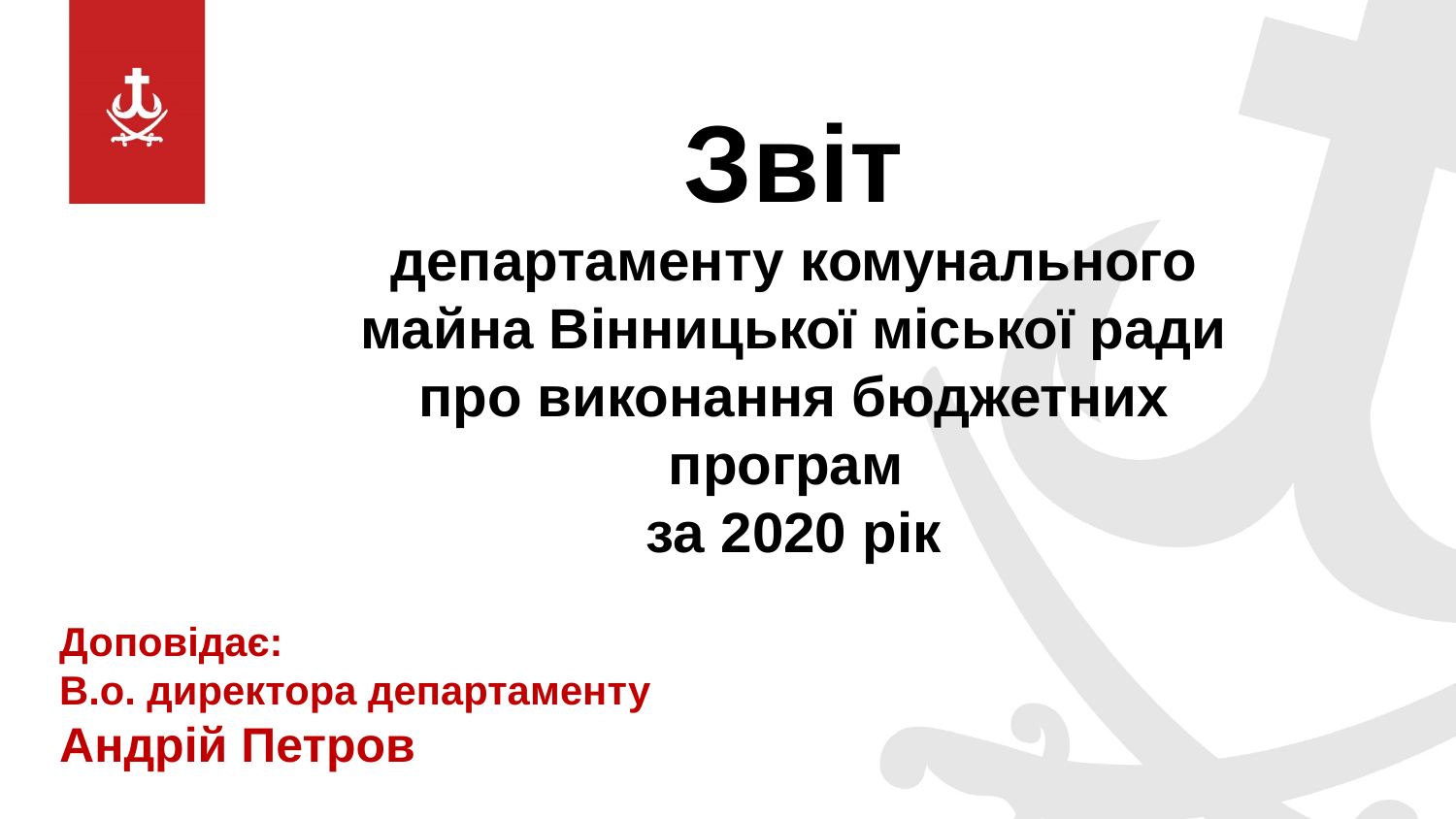

Звіт
департаменту комунального майна Вінницької міської ради про виконання бюджетних програм
за 2020 рік
Доповідає:
В.о. директора департаменту
Андрій Петров